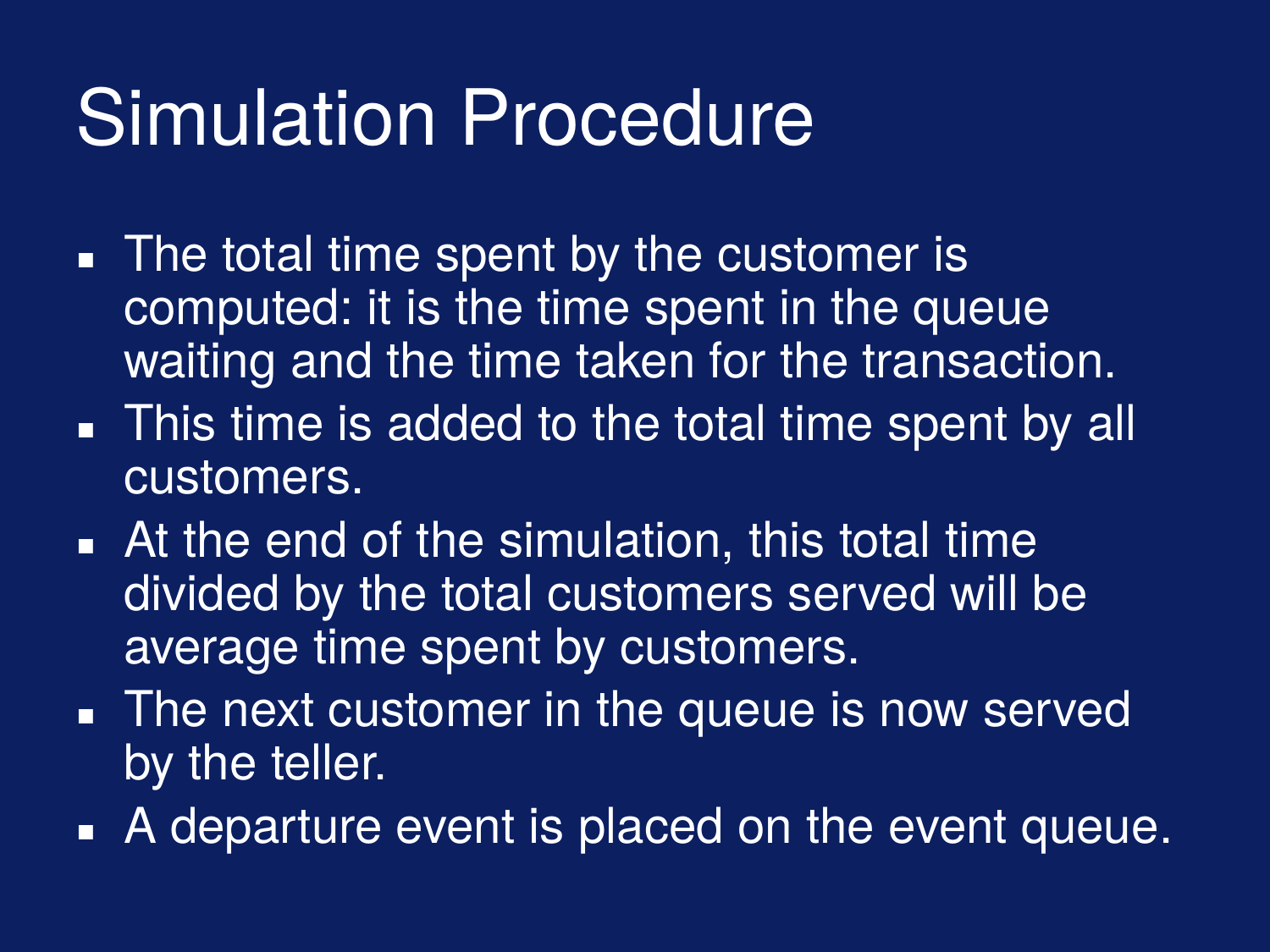

# Simulation Procedure
The total time spent by the customer is computed: it is the time spent in the queue waiting and the time taken for the transaction.
This time is added to the total time spent by all customers.
At the end of the simulation, this total time divided by the total customers served will be average time spent by customers.
The next customer in the queue is now served by the teller.
A departure event is placed on the event queue.